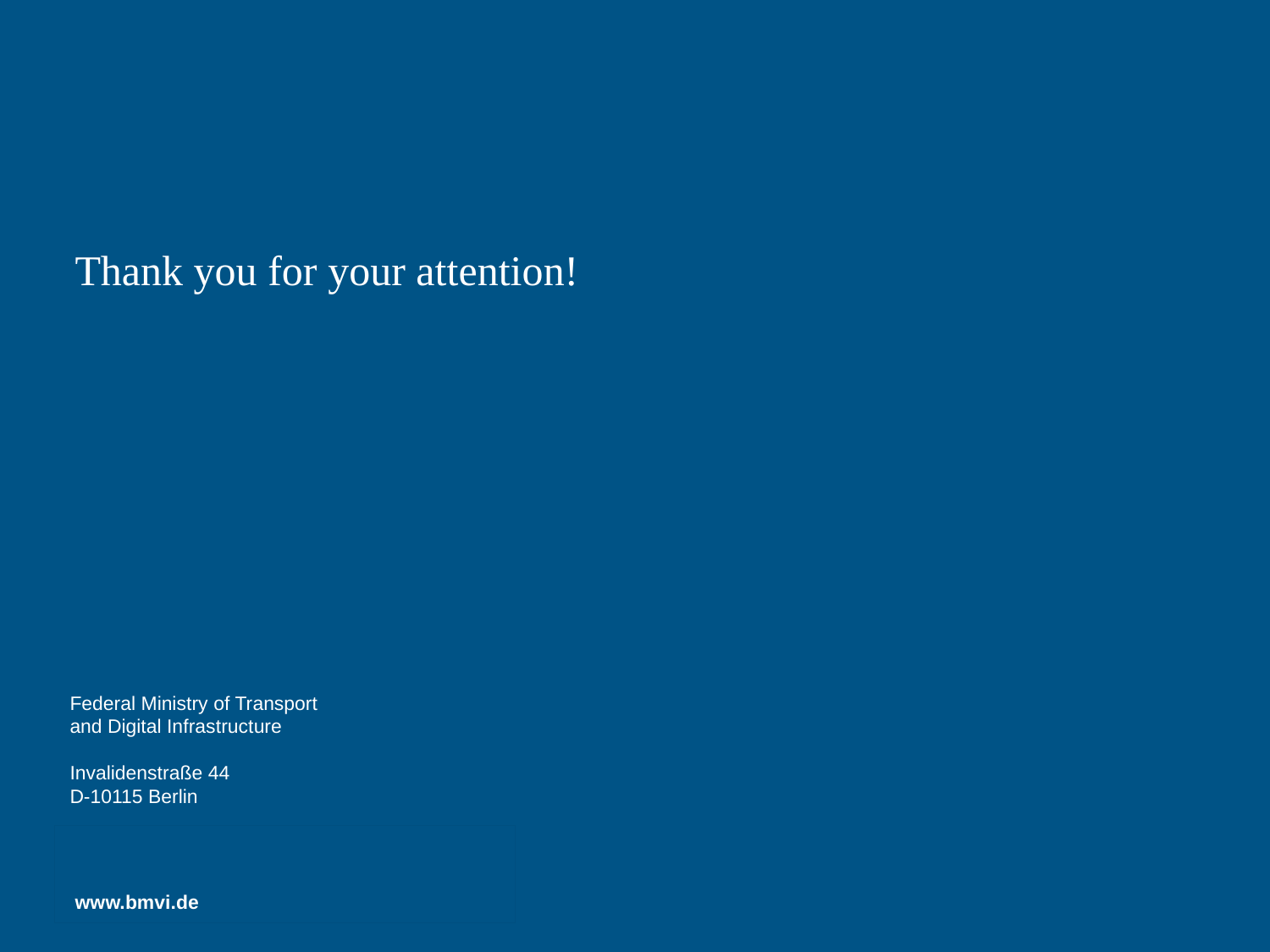

Federal Ministry of Transport
and Digital Infrastructure

Invalidenstraße 44
D-10115 Berlin
# Thank you for your attention!

www.bmvi.de